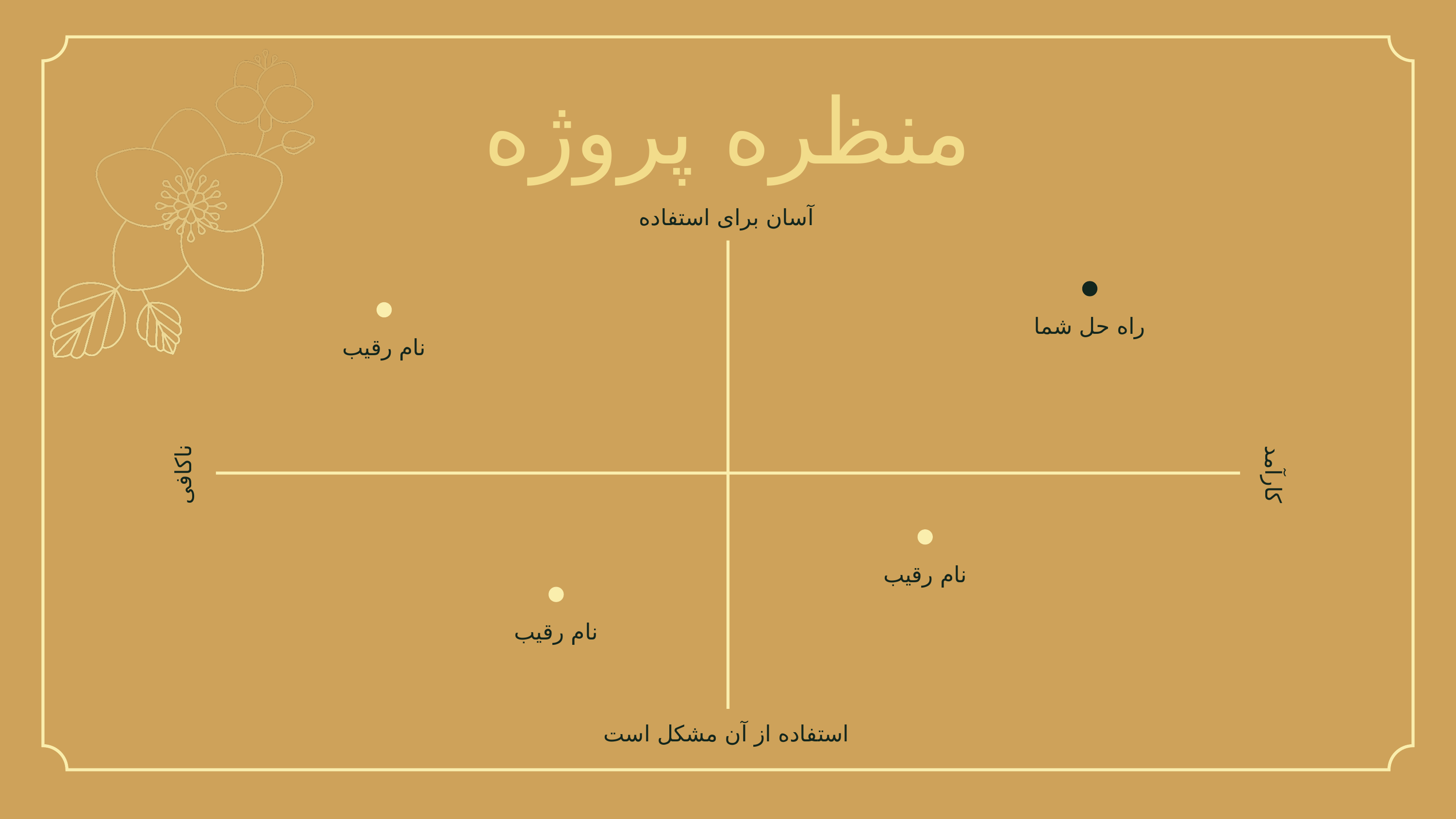

منظره پروژه
آسان برای استفاده

راه حل شما
نام رقیب
ناکافی
کارآمد

نام رقیب

نام رقیب
استفاده از آن مشکل است